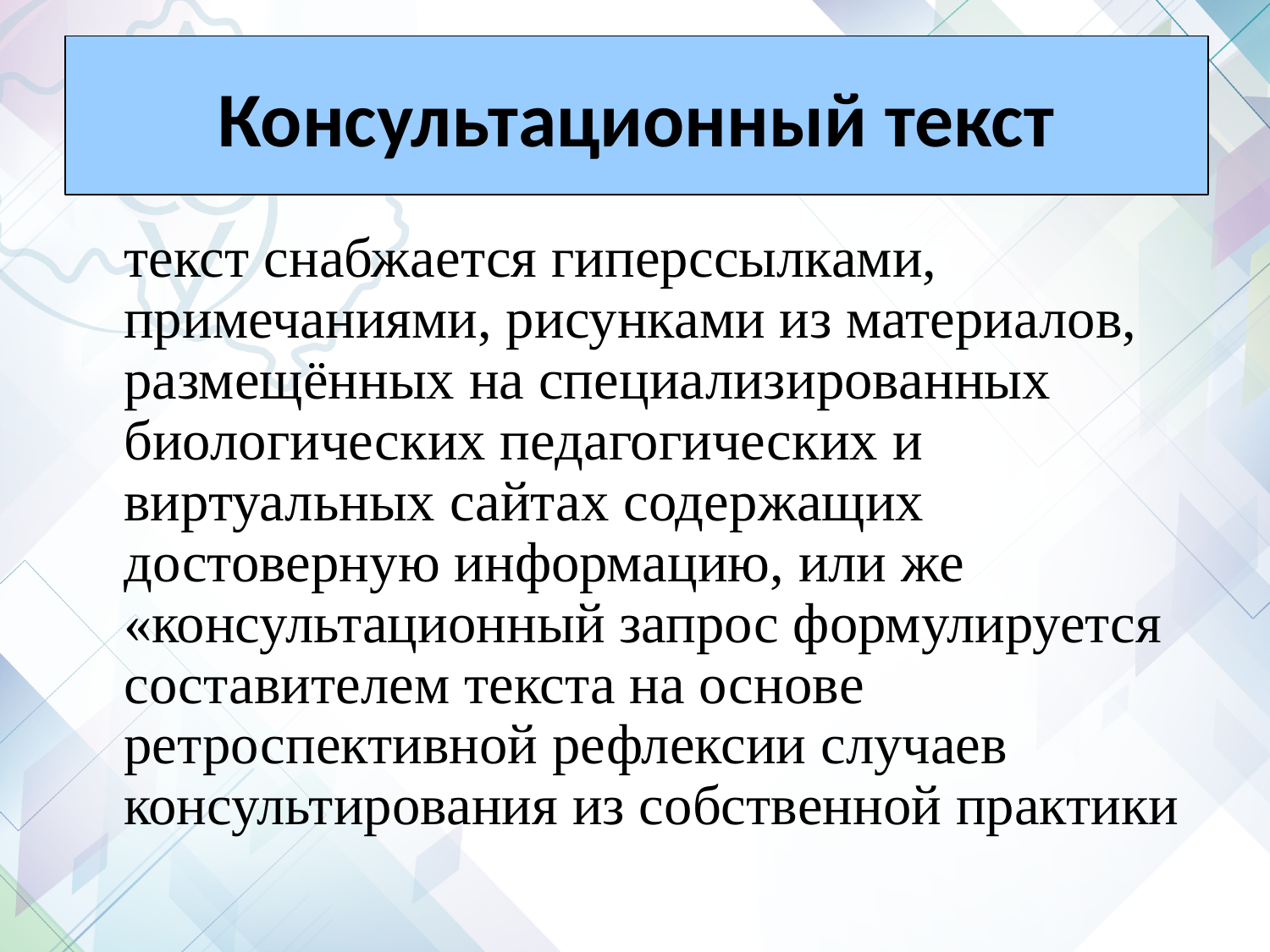

текст снабжается гиперссылками, примечаниями, рисунками из материалов, размещённых на специализированных биологических педагогических и виртуальных сайтах содержащих достоверную информацию, или же «консультационный запрос формулируется составителем текста на основе ретроспективной рефлексии случаев консультирования из собственной практики
Консультационный текст